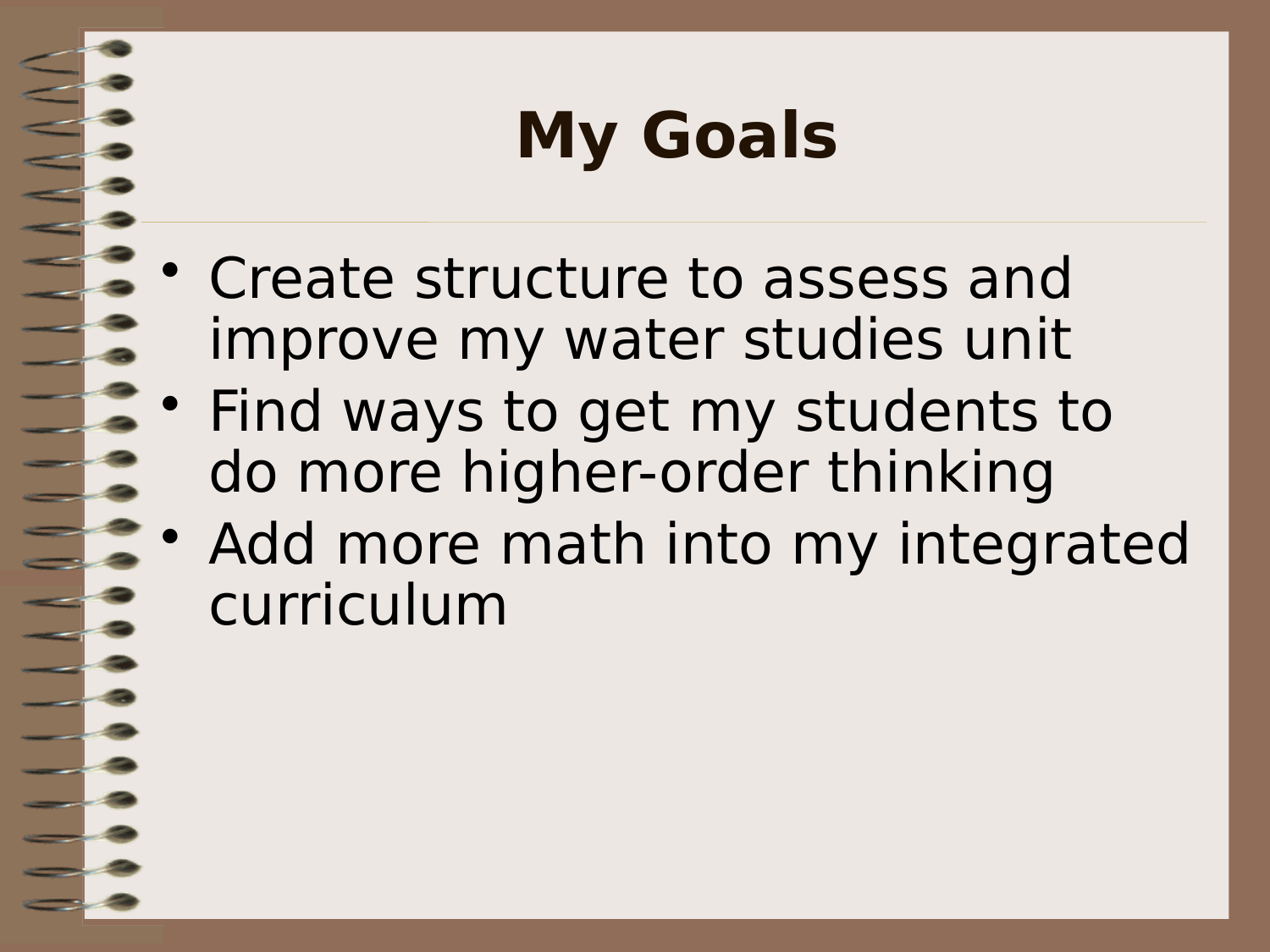

# My Goals
Create structure to assess and improve my water studies unit
Find ways to get my students to do more higher-order thinking
Add more math into my integrated curriculum